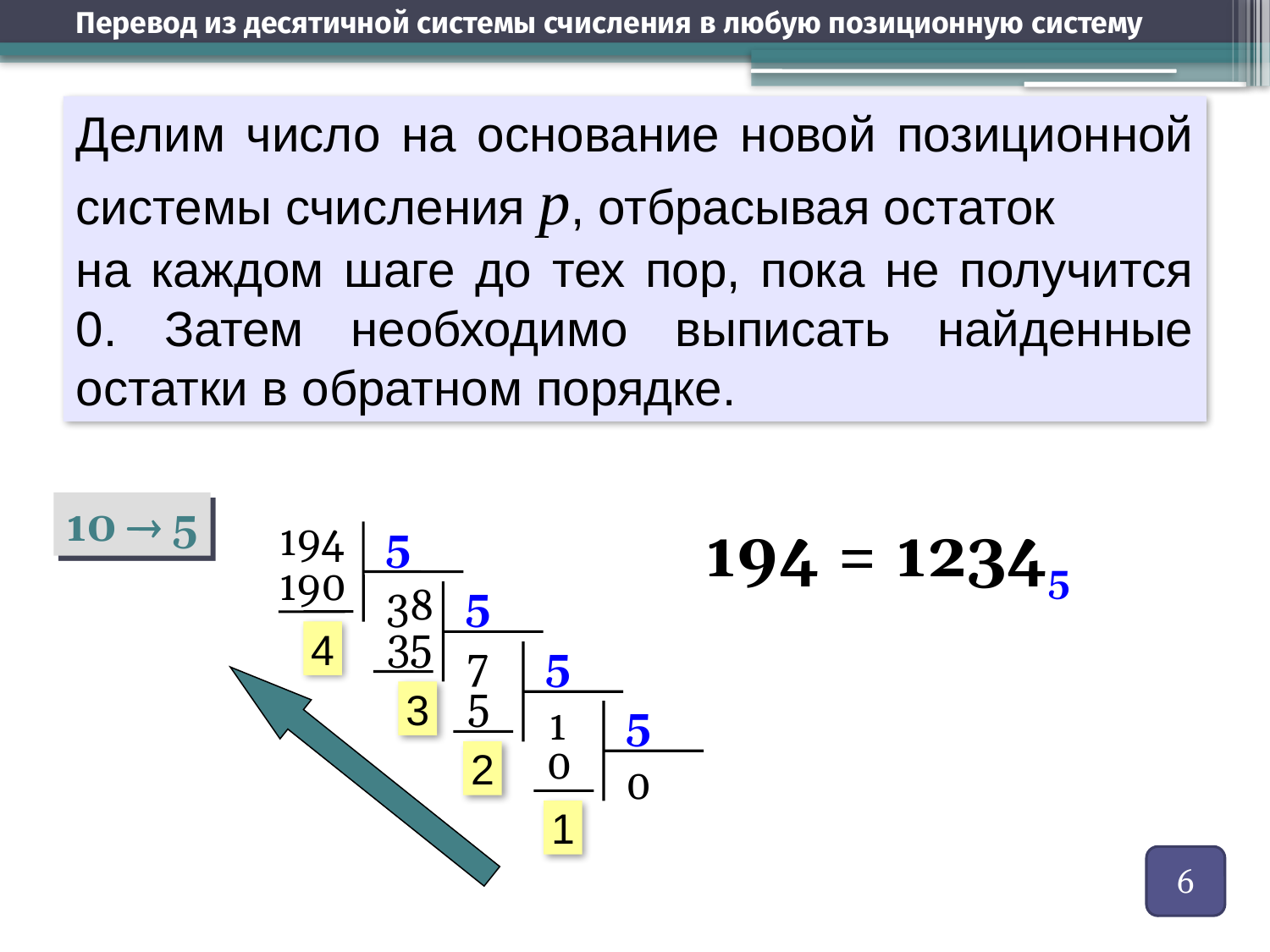

# Перевод из десятичной системы счисления в любую позиционную систему
Делим число на основание новой позиционной системы счисления p, отбрасывая остаток
на каждом шаге до тех пор, пока не получится 0. Затем необходимо выписать найденные остатки в обратном порядке.
10 → 5
194
194 = 12345
5

190
38

4
5

 35
7

3

5

 5
1

2
5

 0
0

1
6